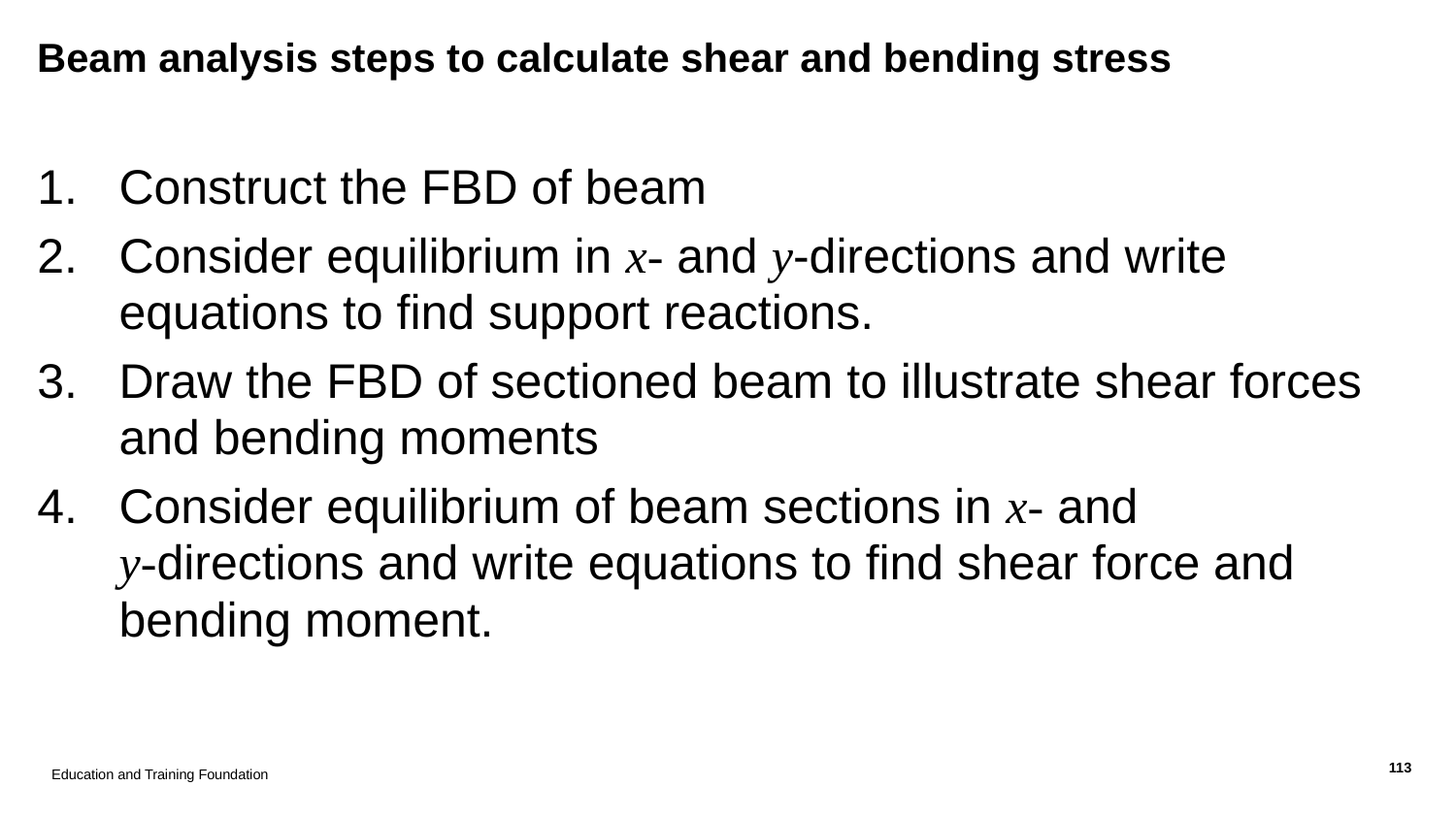

# Beam analysis steps to calculate shear and bending stress
Construct the FBD of beam
Consider equilibrium in x- and y-directions and write equations to find support reactions.
Draw the FBD of sectioned beam to illustrate shear forces and bending moments
Consider equilibrium of beam sections in x- and
y-directions and write equations to find shear force and bending moment.

Education and Training Foundation
113